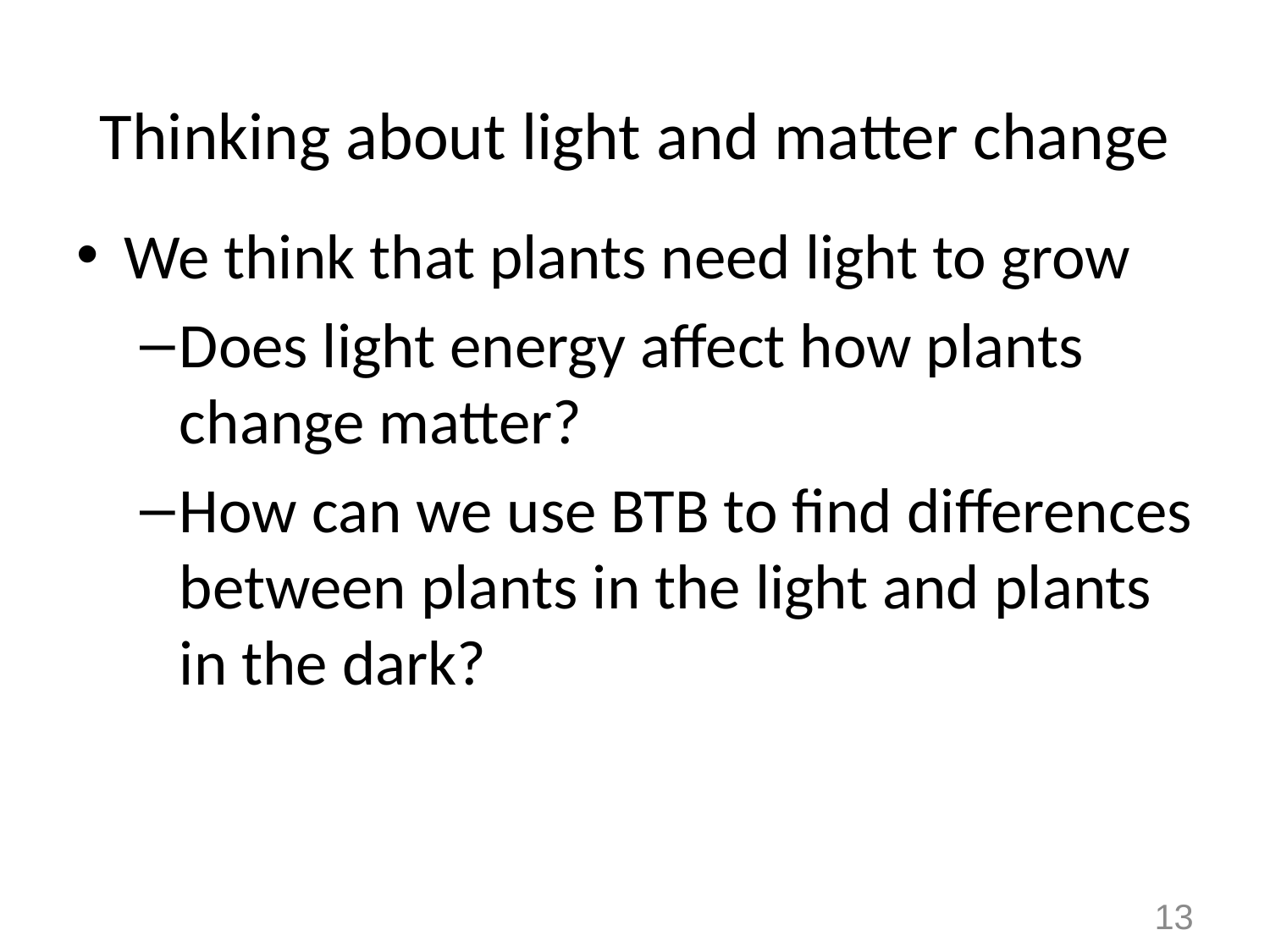

# Thinking about light and matter change
We think that plants need light to grow
Does light energy affect how plants change matter?
How can we use BTB to find differences between plants in the light and plants in the dark?

13